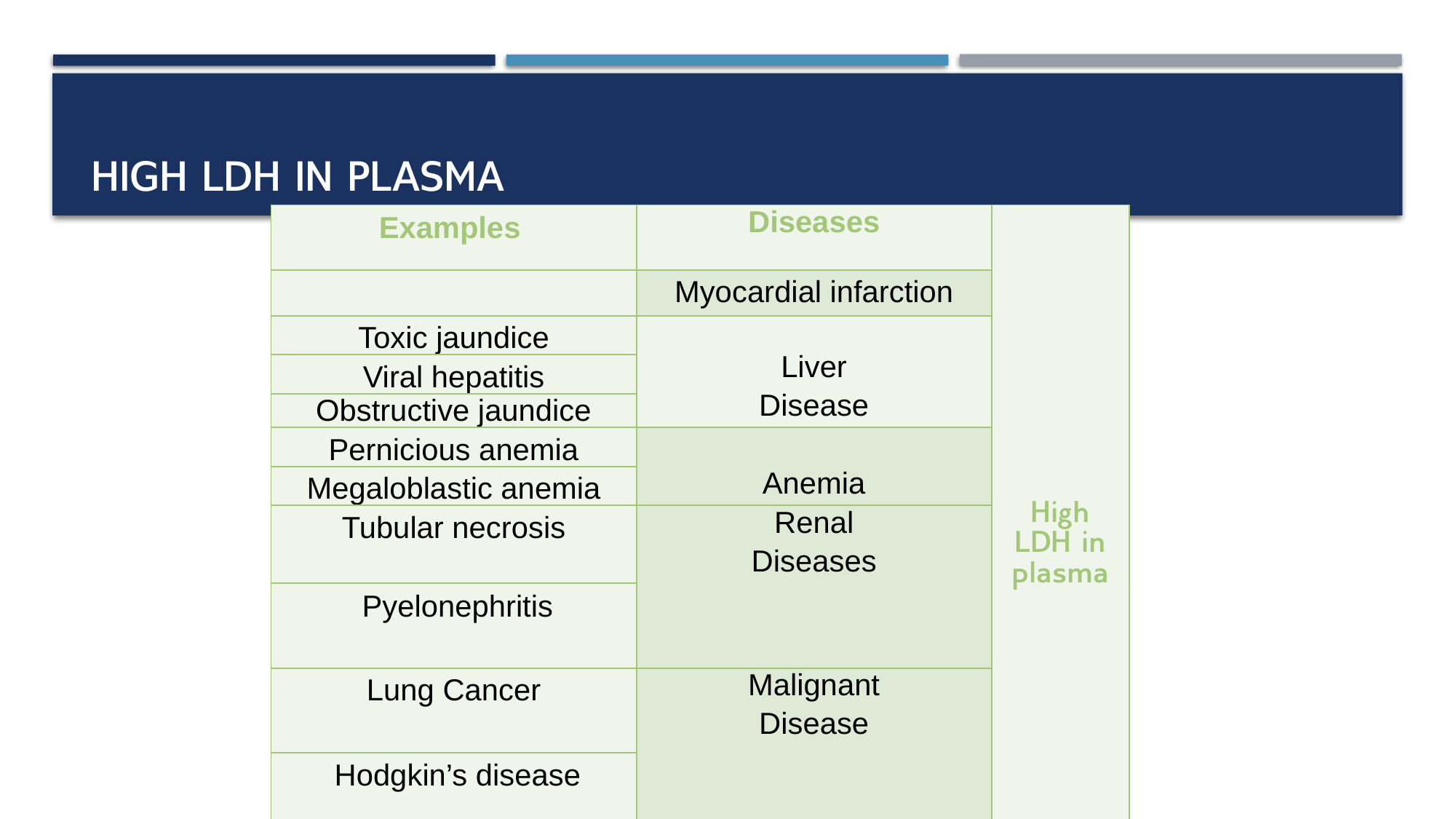

# High LDH in plasma
| Examples | Diseases | High LDH in plasma |
| --- | --- | --- |
|  | Myocardial infarction |  |
| Toxic jaundice | Liver Disease |  |
| Viral hepatitis |  |  |
| Obstructive jaundice |  |  |
| Pernicious anemia | Anemia |  |
| Megaloblastic anemia |  |  |
| Tubular necrosis | Renal Diseases |  |
| Pyelonephritis |  |  |
| Lung Cancer | Malignant Disease |  |
| Hodgkin’s disease |  |  |